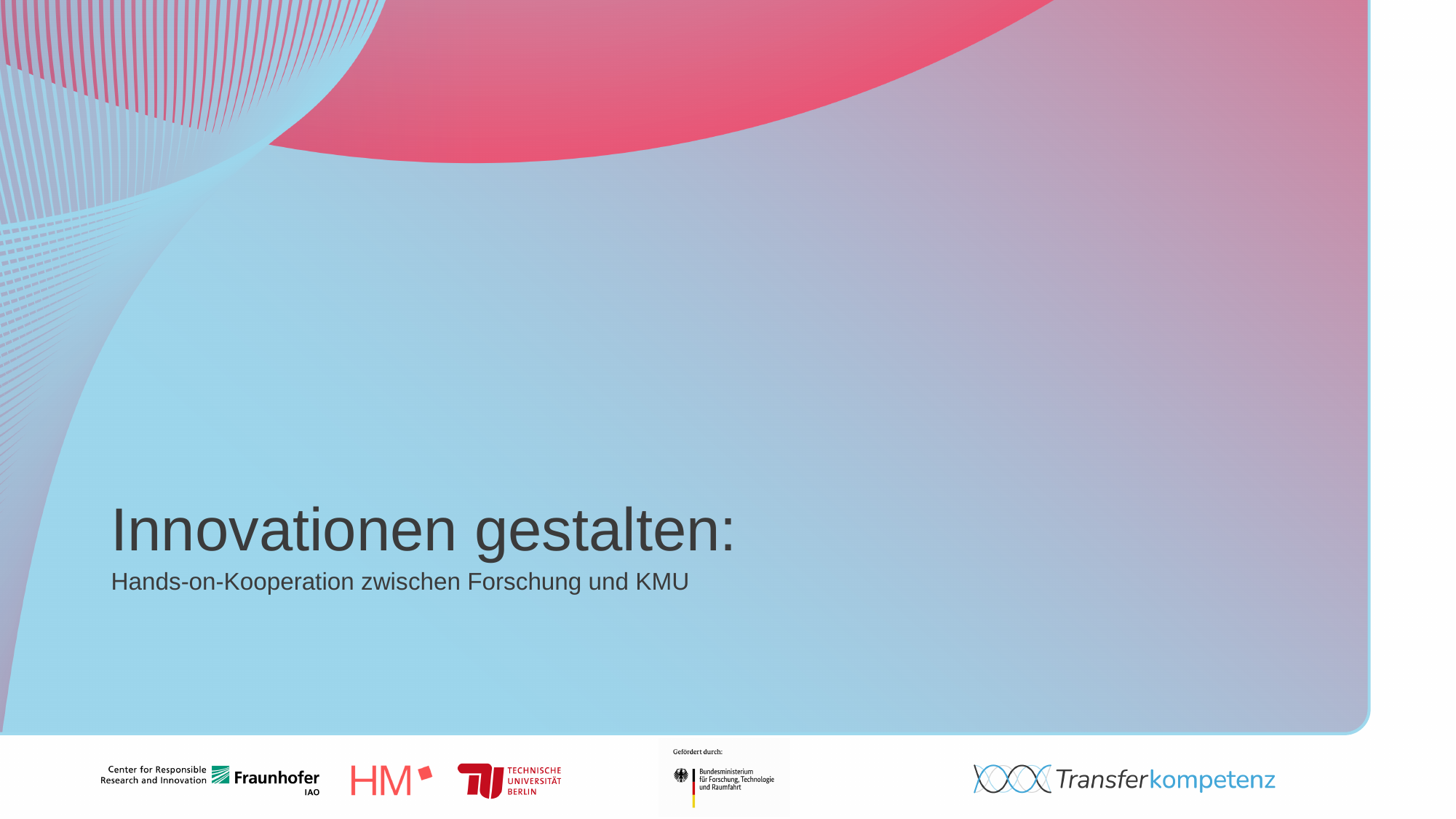

# Innovationen gestalten:
Hands-on-Kooperation zwischen Forschung und KMU